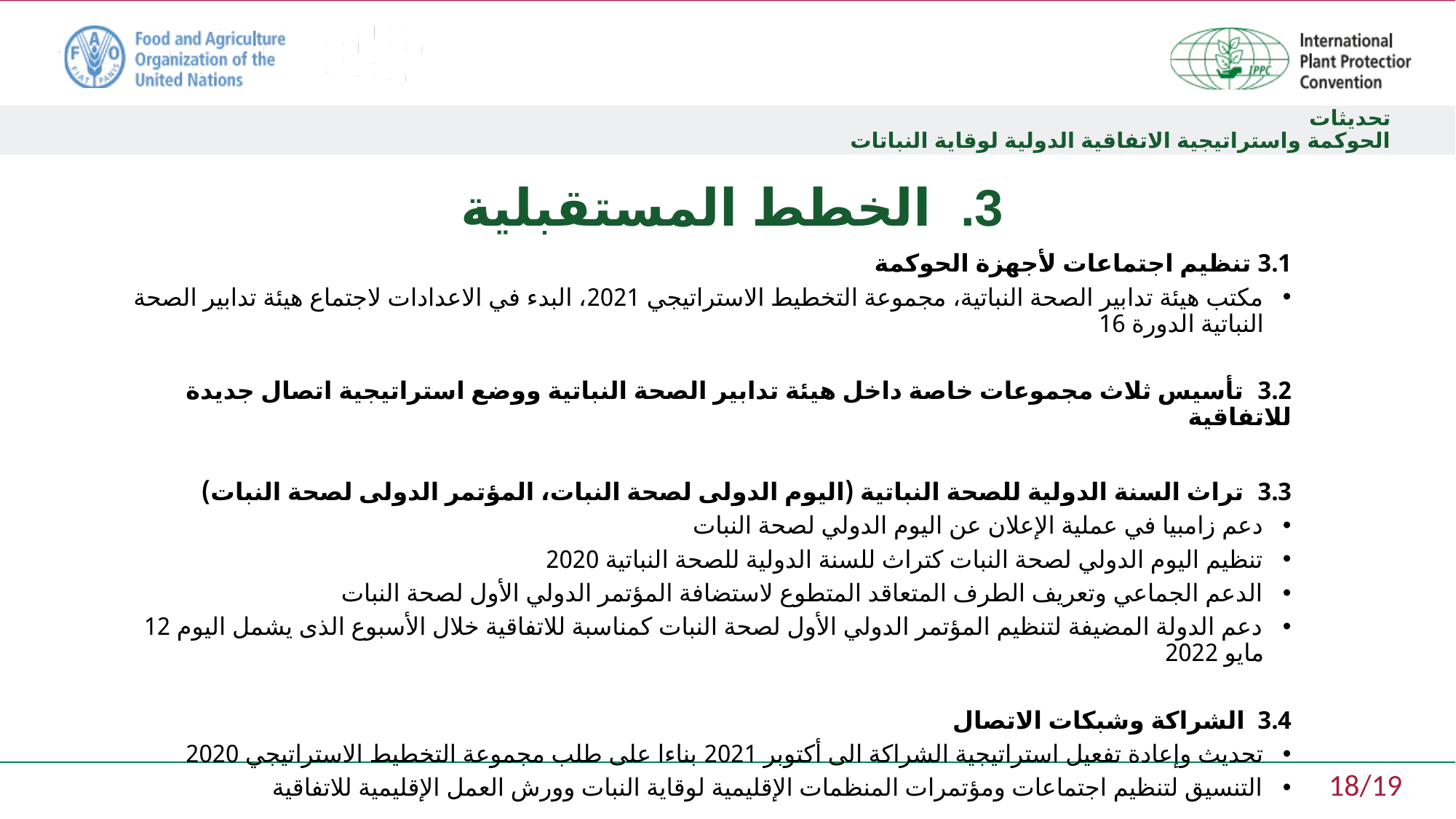

3.  الخطط المستقبلية

3.1 تنظيم اجتماعات لأجهزة الحوكمة
مكتب هيئة تدابير الصحة النباتية، مجموعة التخطيط الاستراتيجي 2021، البدء في الاعدادات لاجتماع هيئة تدابير الصحة النباتية الدورة 16

3.2  تأسيس ثلاث مجموعات خاصة داخل هيئة تدابير الصحة النباتية ووضع استراتيجية اتصال جديدة للاتفاقية

3.3  تراث السنة الدولية للصحة النباتية (اليوم الدولى لصحة النبات، المؤتمر الدولى لصحة النبات)
دعم زامبيا في عملية الإعلان عن اليوم الدولي لصحة النبات
تنظيم اليوم الدولي لصحة النبات كتراث للسنة الدولية للصحة النباتية 2020
الدعم الجماعي وتعريف الطرف المتعاقد المتطوع لاستضافة المؤتمر الدولي الأول لصحة النبات
دعم الدولة المضيفة لتنظيم المؤتمر الدولي الأول لصحة النبات كمناسبة للاتفاقية خلال الأسبوع الذى يشمل اليوم 12 مايو 2022

3.4  الشراكة وشبكات الاتصال
تحديث وإعادة تفعيل استراتيجية الشراكة الى أكتوبر 2021 بناءا على طلب مجموعة التخطيط الاستراتيجي 2020
التنسيق لتنظيم اجتماعات ومؤتمرات المنظمات الإقليمية لوقاية النبات وورش العمل الإقليمية للاتفاقية